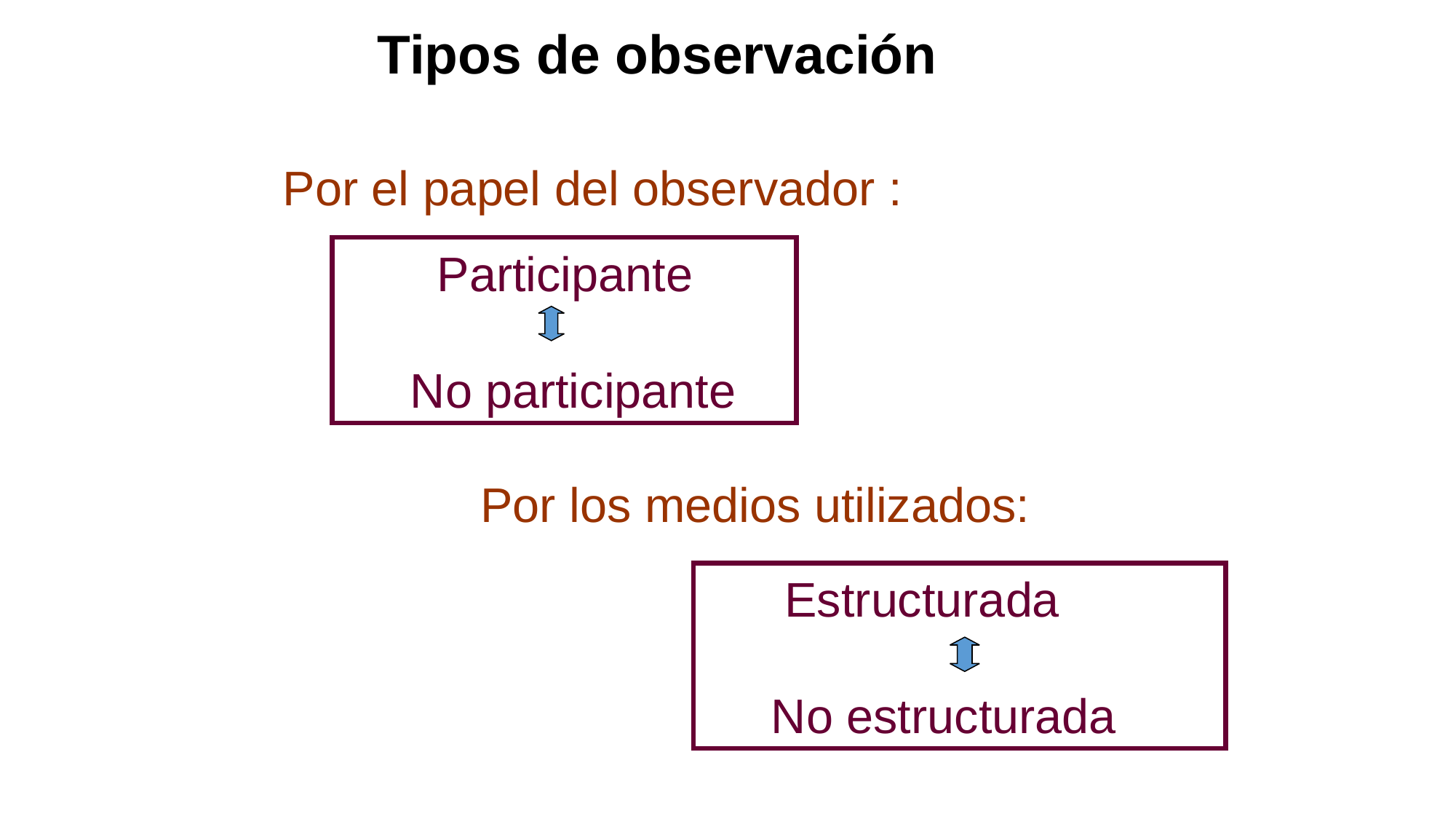

Tipos de observación
Por el papel del observador :
       Participante

     No participante

Por los medios utilizados:
      Estructurada

     No estructurada